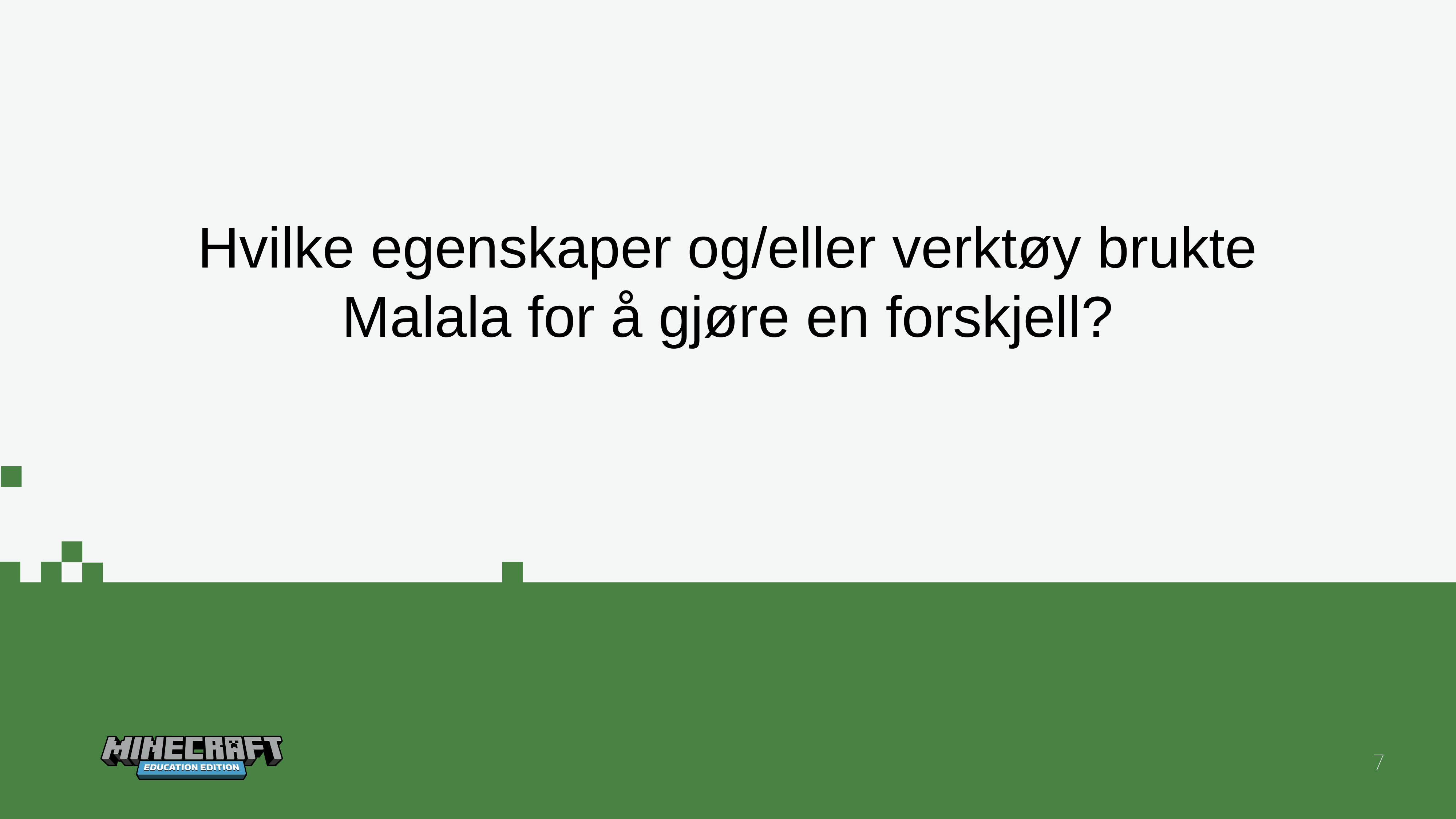

Hvilke egenskaper og/eller verktøy brukte Malala for å gjøre en forskjell?
7